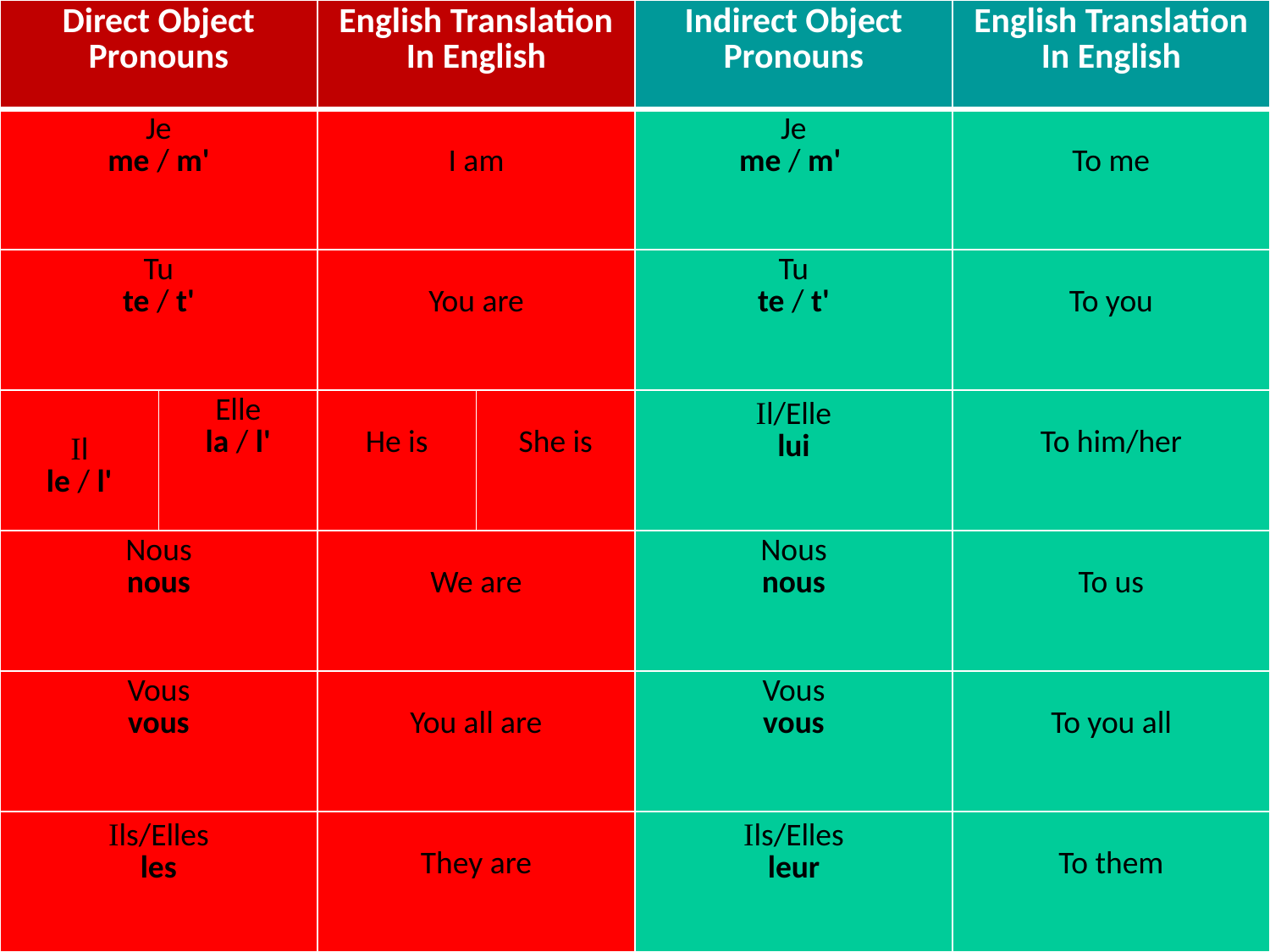

| Direct Object Pronouns |  | English Translation In English |  | Indirect Object Pronouns | English Translation In English |
| --- | --- | --- | --- | --- | --- |
| Je me / m' |  | I am |  | Je me / m' | To me |
| Tu te / t' |  | You are |  | Tu te / t' | To you |
| Il le / l' | Elle la / l' | He is | She is | Il/Elle lui | To him/her |
| Nous nous |  | We are |  | Nous nous | To us |
| Vous vous |  | You all are |  | Vous vous | To you all |
| Ils/Elles les |  | They are |  | Ils/Elles leur | To them |